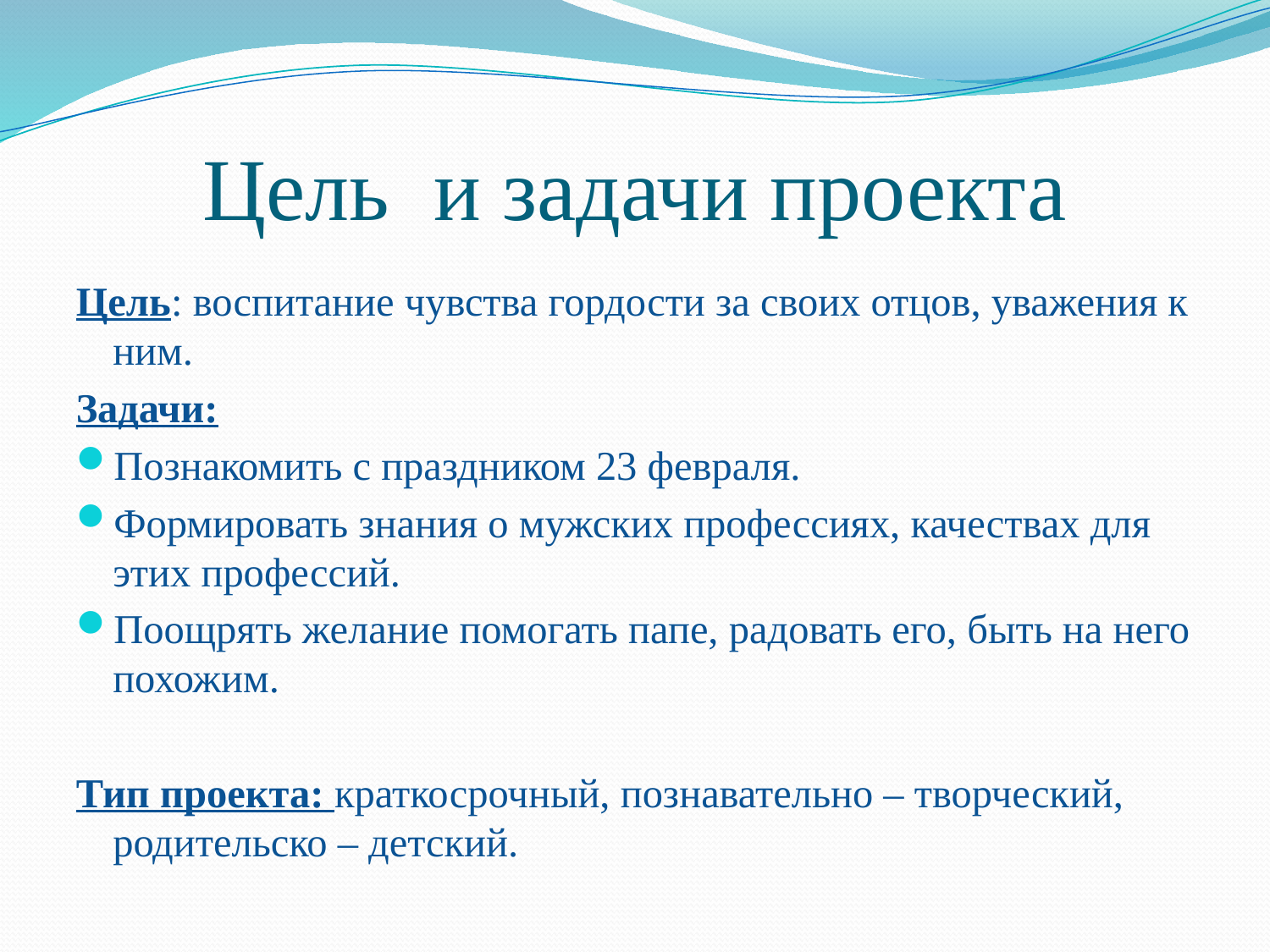

# Цель  и задачи проекта
Цель: воспитание чувства гордости за своих отцов, уважения к ним.
Задачи:
Познакомить с праздником 23 февраля.
Формировать знания о мужских профессиях, качествах для этих профессий.
Поощрять желание помогать папе, радовать его, быть на него похожим.

Тип проекта: краткосрочный, познавательно – творческий, родительско – детский.